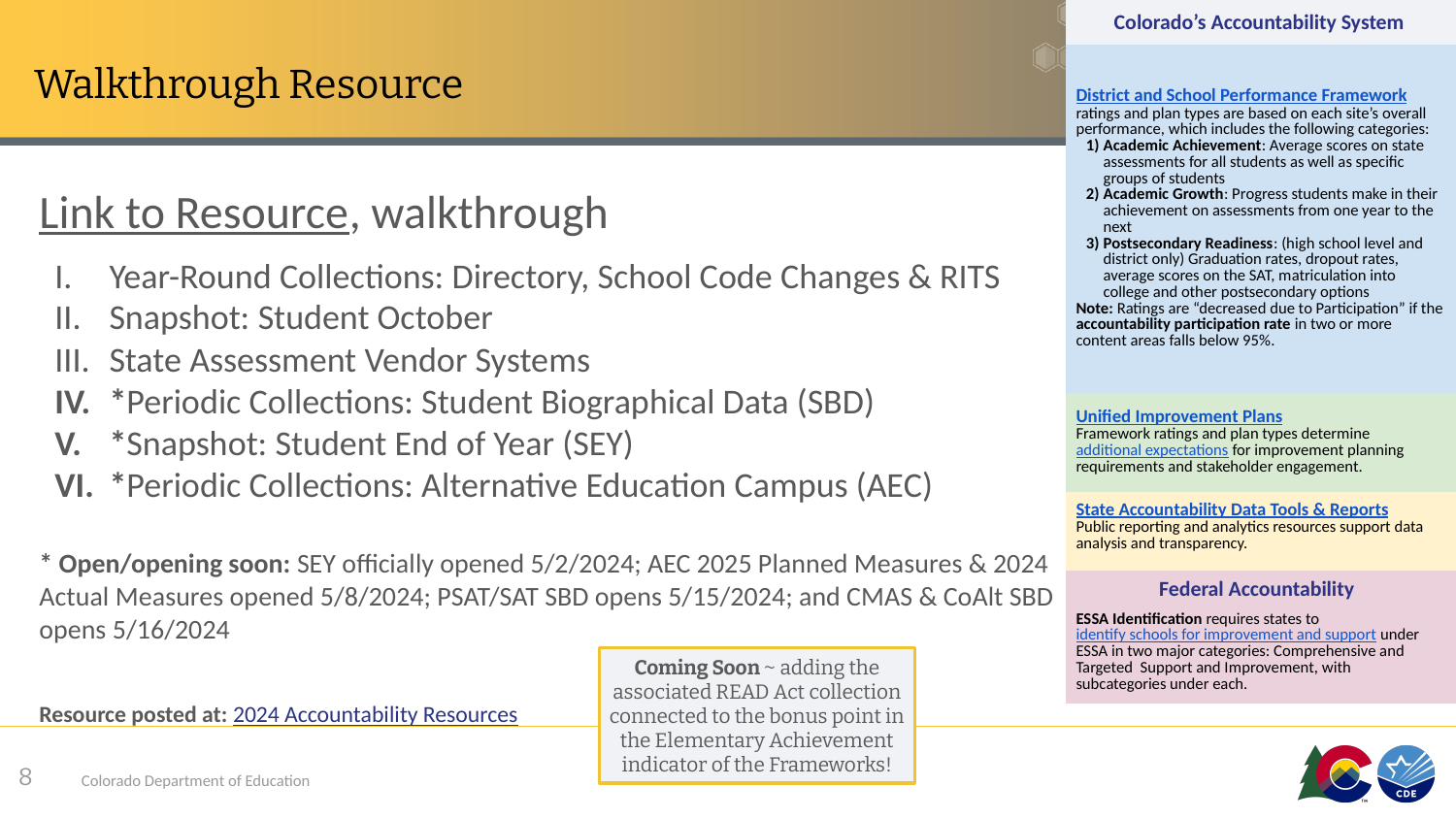

| Colorado’s Accountability System |
| --- |
| District and School Performance Framework ratings and plan types are based on each site’s overall performance, which includes the following categories: Academic Achievement: Average scores on state assessments for all students as well as specific groups of students Academic Growth: Progress students make in their achievement on assessments from one year to the next Postsecondary Readiness: (high school level and district only) Graduation rates, dropout rates, average scores on the SAT, matriculation into college and other postsecondary options Note: Ratings are “decreased due to Participation” if the accountability participation rate in two or more content areas falls below 95%. |
| Unified Improvement Plans Framework ratings and plan types determine additional expectations for improvement planning requirements and stakeholder engagement. |
| State Accountability Data Tools & Reports Public reporting and analytics resources support data analysis and transparency. |
| Federal Accountability ESSA Identification requires states to identify schools for improvement and support under ESSA in two major categories: Comprehensive and Targeted Support and Improvement, with subcategories under each. |
# Walkthrough Resource
Link to Resource, walkthrough
Year-Round Collections: Directory, School Code Changes & RITS
Snapshot: Student October
State Assessment Vendor Systems
*Periodic Collections: Student Biographical Data (SBD)
*Snapshot: Student End of Year (SEY)
*Periodic Collections: Alternative Education Campus (AEC)

* Open/opening soon: SEY officially opened 5/2/2024; AEC 2025 Planned Measures & 2024 Actual Measures opened 5/8/2024; PSAT/SAT SBD opens 5/15/2024; and CMAS & CoAlt SBD opens 5/16/2024

Resource posted at: 2024 Accountability Resources
Coming Soon ~ adding the associated READ Act collection connected to the bonus point in the Elementary Achievement indicator of the Frameworks!
8